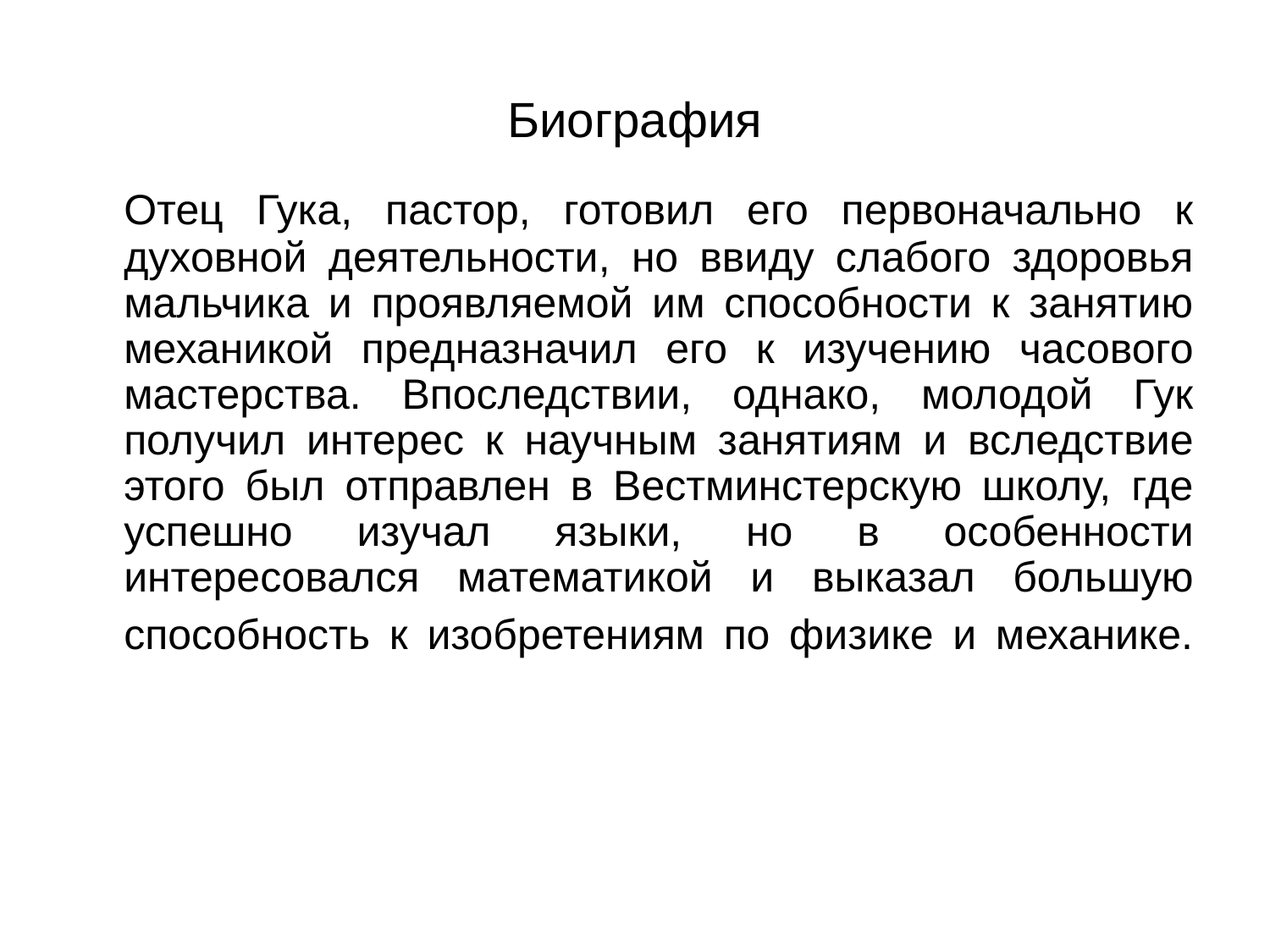

# Биография
	Отец Гука, пастор, готовил его первоначально к духовной деятельности, но ввиду слабого здоровья мальчика и проявляемой им способности к занятию механикой предназначил его к изучению часового мастерства. Впоследствии, однако, молодой Гук получил интерес к научным занятиям и вследствие этого был отправлен в Вестминстерскую школу, где успешно изучал языки, но в особенности интересовался математикой и выказал большую способность к изобретениям по физике и механике.